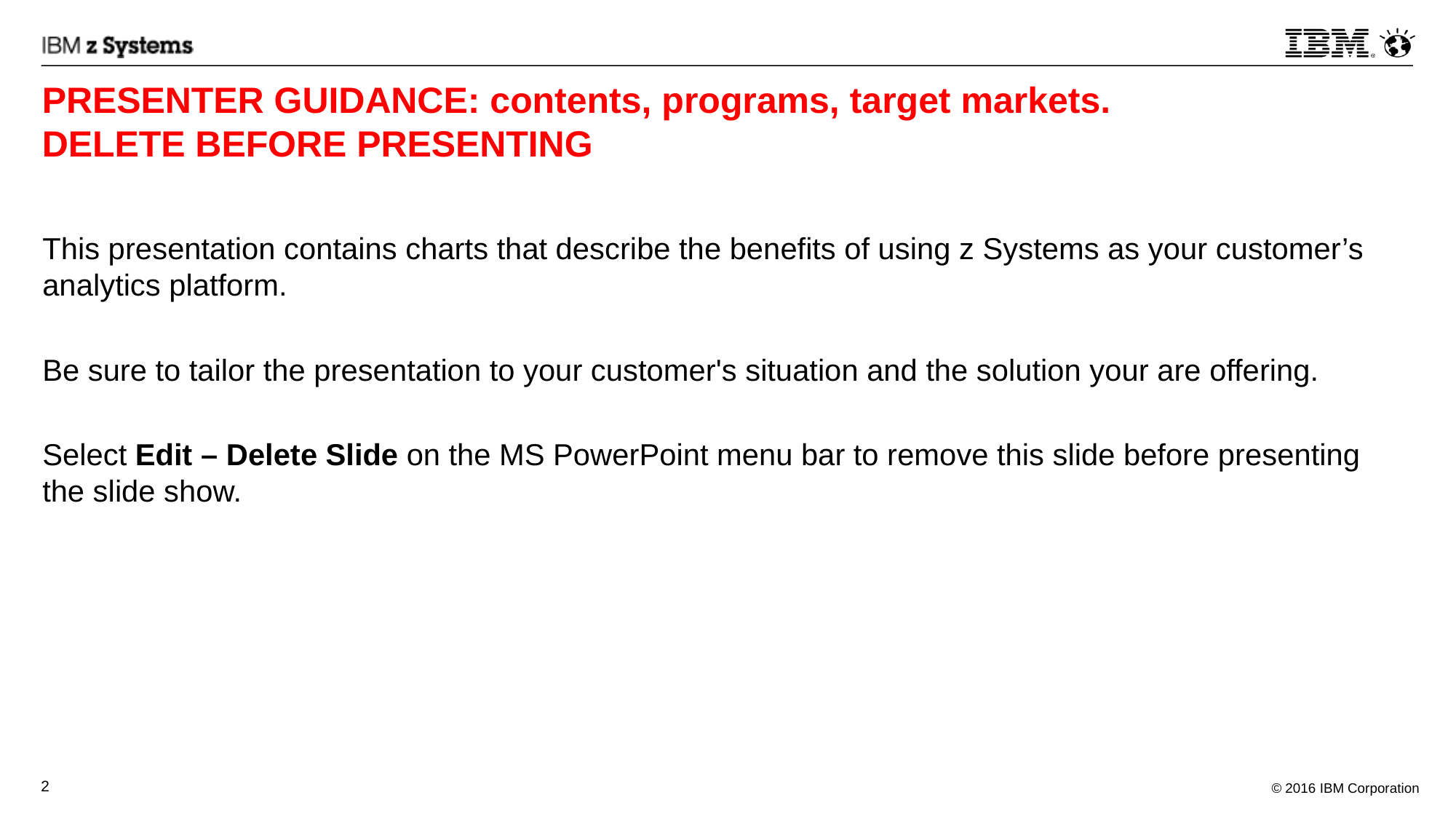

# PRESENTER GUIDANCE: contents, programs, target markets. DELETE BEFORE PRESENTING
This presentation contains charts that describe the benefits of using z Systems as your customer’s analytics platform.

Be sure to tailor the presentation to your customer's situation and the solution your are offering.

Select Edit – Delete Slide on the MS PowerPoint menu bar to remove this slide before presenting the slide show.